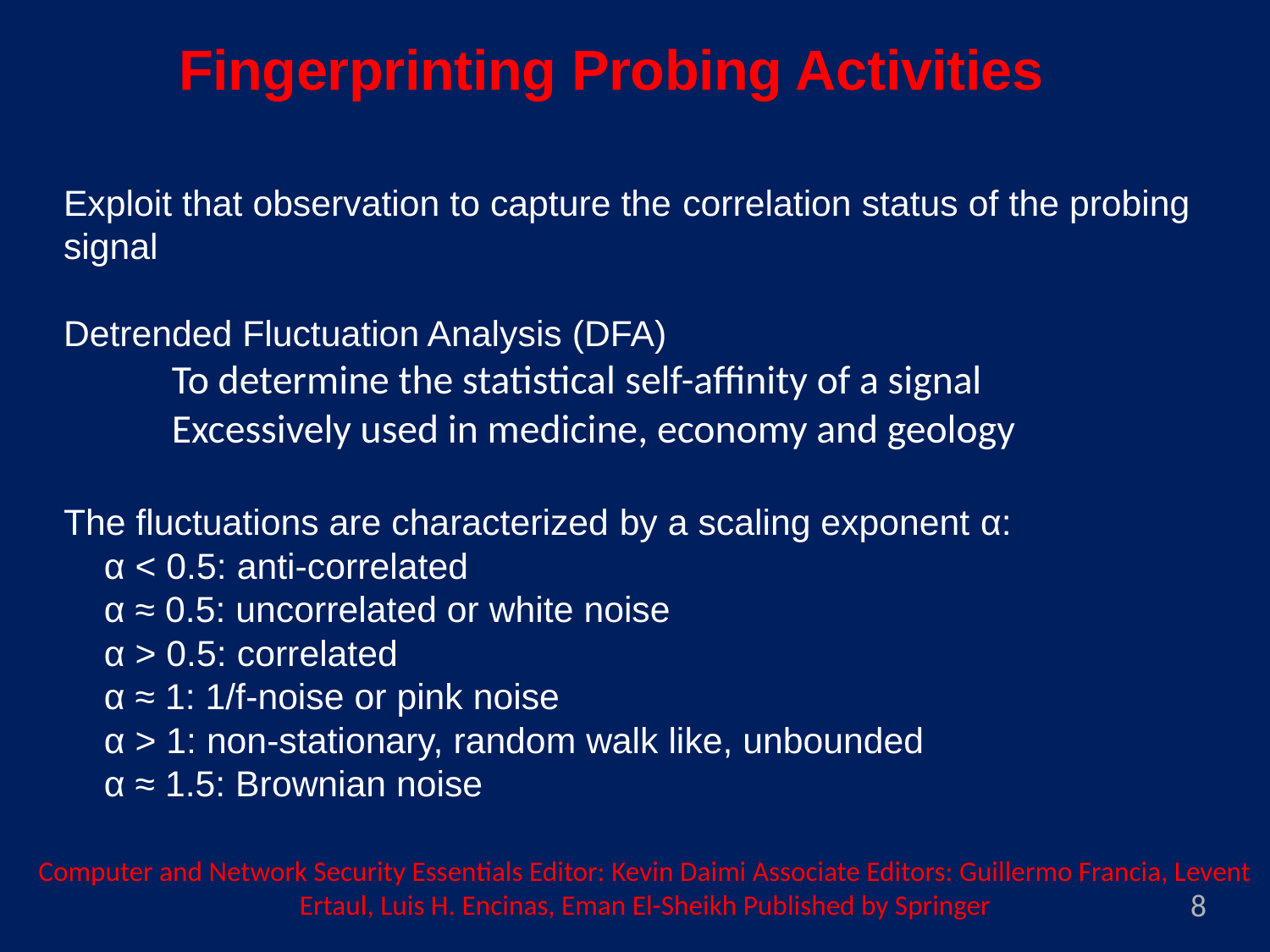

Fingerprinting Probing Activities
Exploit that observation to capture the correlation status of the probing signal

Detrended Fluctuation Analysis (DFA)
To determine the statistical self-affinity of a signal
Excessively used in medicine, economy and geology

The fluctuations are characterized by a scaling exponent α:
    α < 0.5: anti-correlated
    α ≈ 0.5: uncorrelated or white noise
    α > 0.5: correlated
    α ≈ 1: 1/f-noise or pink noise
    α > 1: non-stationary, random walk like, unbounded
    α ≈ 1.5: Brownian noise

Computer and Network Security Essentials Editor: Kevin Daimi Associate Editors: Guillermo Francia, Levent Ertaul, Luis H. Encinas, Eman El-Sheikh Published by Springer
8